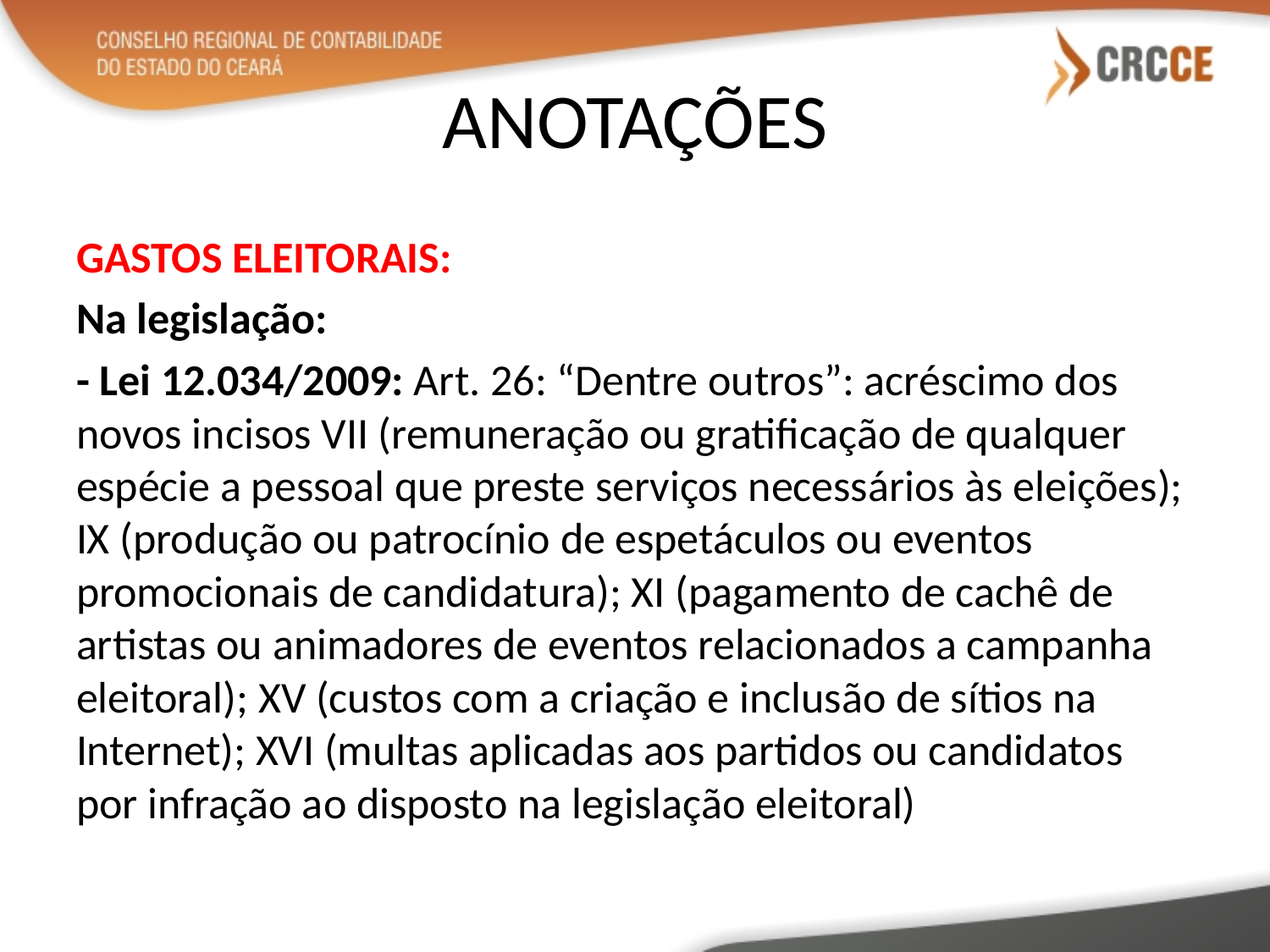

# ANOTAÇÕES
GASTOS ELEITORAIS:
Na legislação:
- Lei 12.034/2009: Art. 26: “Dentre outros”: acréscimo dos novos incisos VII (remuneração ou gratificação de qualquer espécie a pessoal que preste serviços necessários às eleições); IX (produção ou patrocínio de espetáculos ou eventos promocionais de candidatura); XI (pagamento de cachê de artistas ou animadores de eventos relacionados a campanha eleitoral); XV (custos com a criação e inclusão de sítios na Internet); XVI (multas aplicadas aos partidos ou candidatos por infração ao disposto na legislação eleitoral)